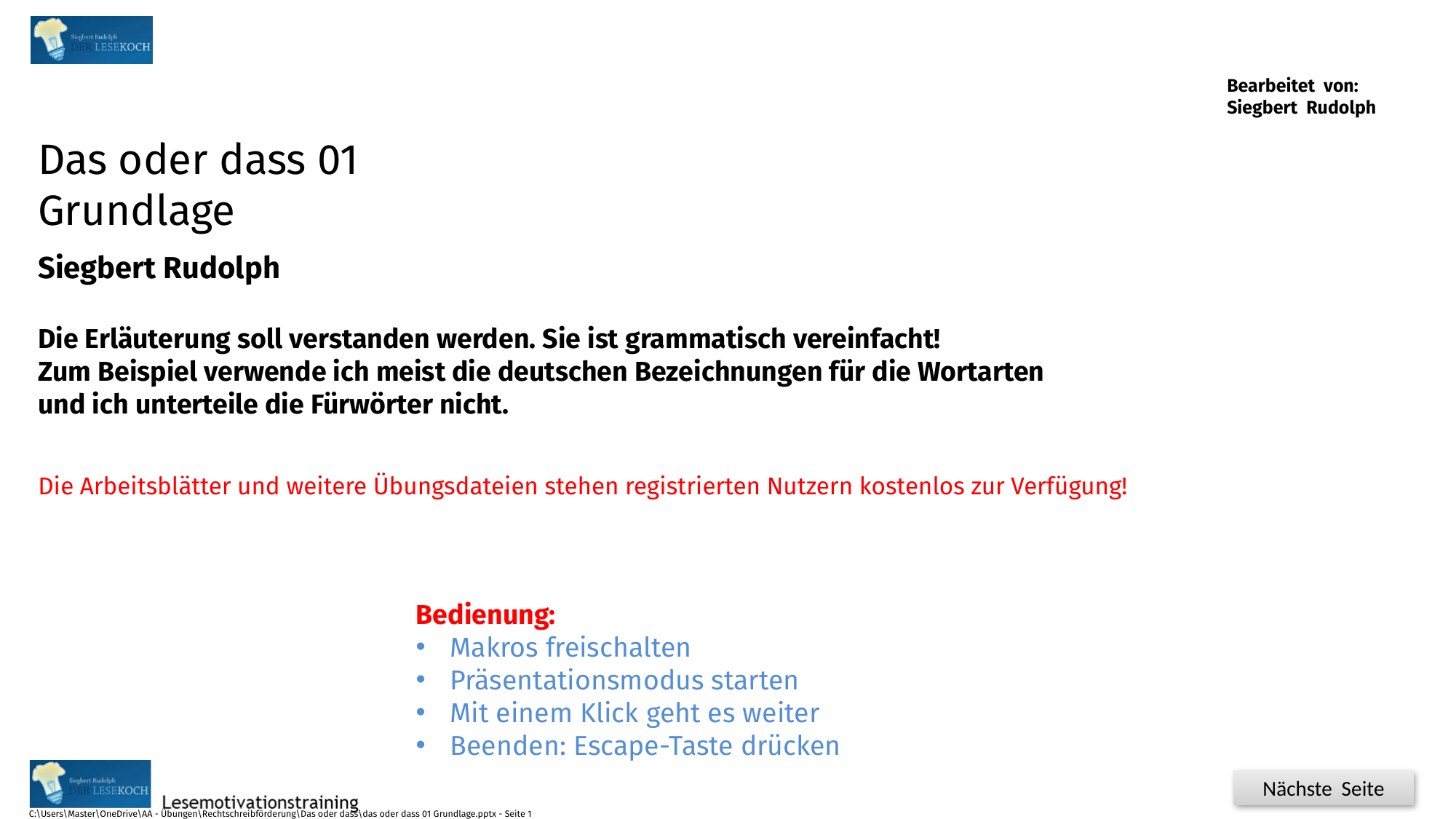

Bearbeitet  von:
Siegbert  Rudolph

Das oder dass 01
Grundlage

Siegbert Rudolph

Die Erläuterung soll verstanden werden. Sie ist grammatisch vereinfacht!
Zum Beispiel verwende ich meist die deutschen Bezeichnungen für die Wortarten
und ich unterteile die Fürwörter nicht.

Die Arbeitsblätter und weitere Übungsdateien stehen registrierten Nutzern kostenlos zur Verfügung!
Schule 5
C:\Users\Master\OneDrive\AA - Übungen\Rechtschreibförderung\Das oder dass\das oder dass 01 Grundlage.pptx - Seite 1